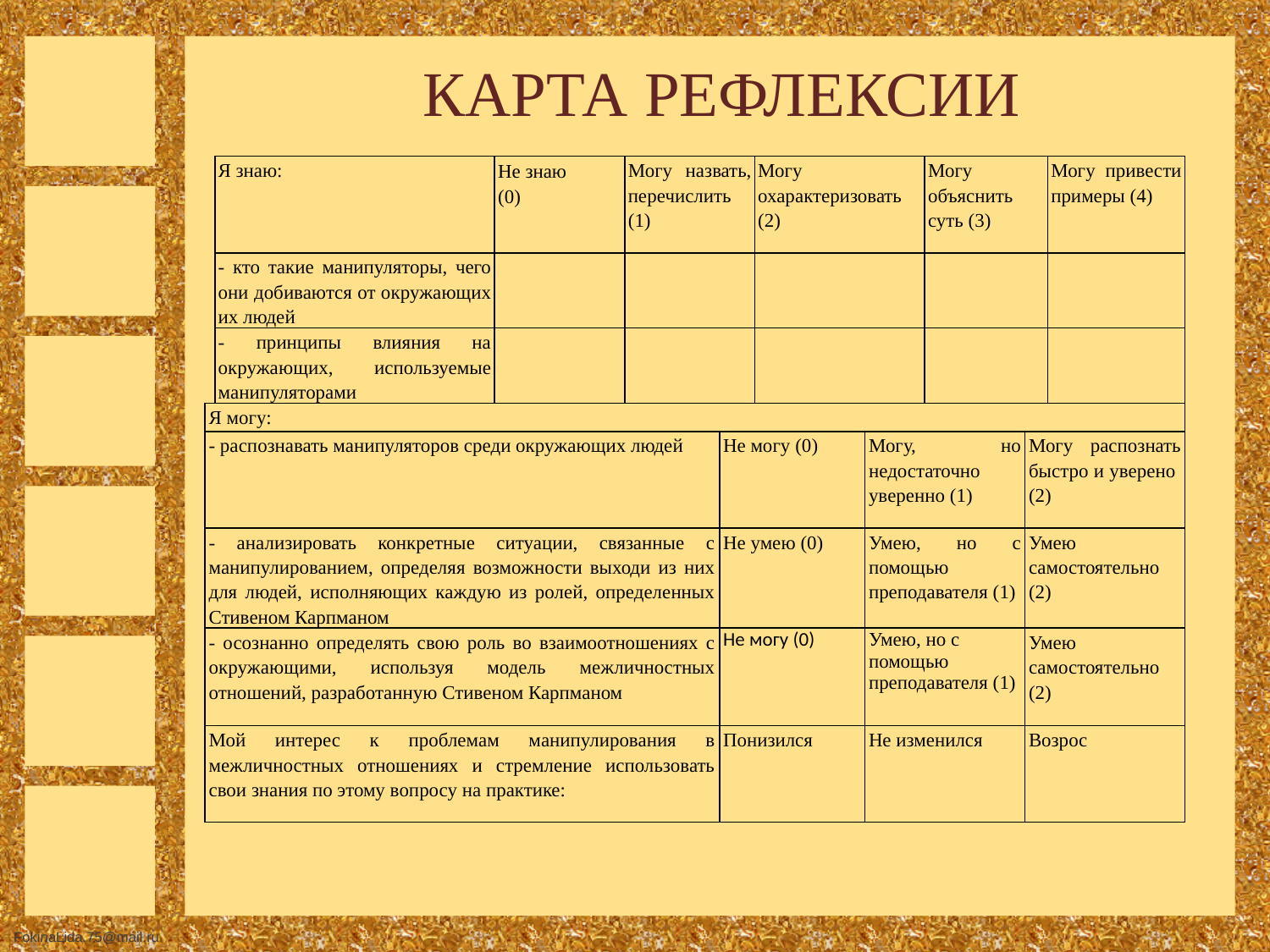

# КАРТА РЕФЛЕКСИИ
|  | Я знаю: | Не знаю (0) | Могу назвать, перечислить (1) |  | Могу охарактеризовать (2) |  | Могу объяснить суть (3) |  | Могу привести примеры (4) |
| --- | --- | --- | --- | --- | --- | --- | --- | --- | --- |
|  | - кто такие манипуляторы, чего они добиваются от окружающих их людей |  |  |  |  |  |  |  |  |
|  | - принципы влияния на окружающих, используемые манипуляторами |  |  |  |  |  |  |  |  |
| Я могу: |  |  |  |  |  |  |  |  |  |
| - распознавать манипуляторов среди окружающих людей |  |  |  | Не могу (0) |  | Могу, но недостаточно уверенно (1) |  | Могу распознать быстро и уверено (2) |  |
| - анализировать конкретные ситуации, связанные с манипулированием, определяя возможности выходи из них для людей, исполняющих каждую из ролей, определенных Стивеном Карпманом |  |  |  | Не умею (0) |  | Умею, но с помощью преподавателя (1) |  | Умею самостоятельно (2) |  |
| - осознанно определять свою роль во взаимоотношениях с окружающими, используя модель межличностных отношений, разработанную Стивеном Карпманом |  |  |  | Не могу (0) |  | Умею, но с помощью преподавателя (1) |  | Умею самостоятельно (2) |  |
| Мой интерес к проблемам манипулирования в межличностных отношениях и стремление использовать свои знания по этому вопросу на практике: |  |  |  | Понизился |  | Не изменился |  | Возрос |  |